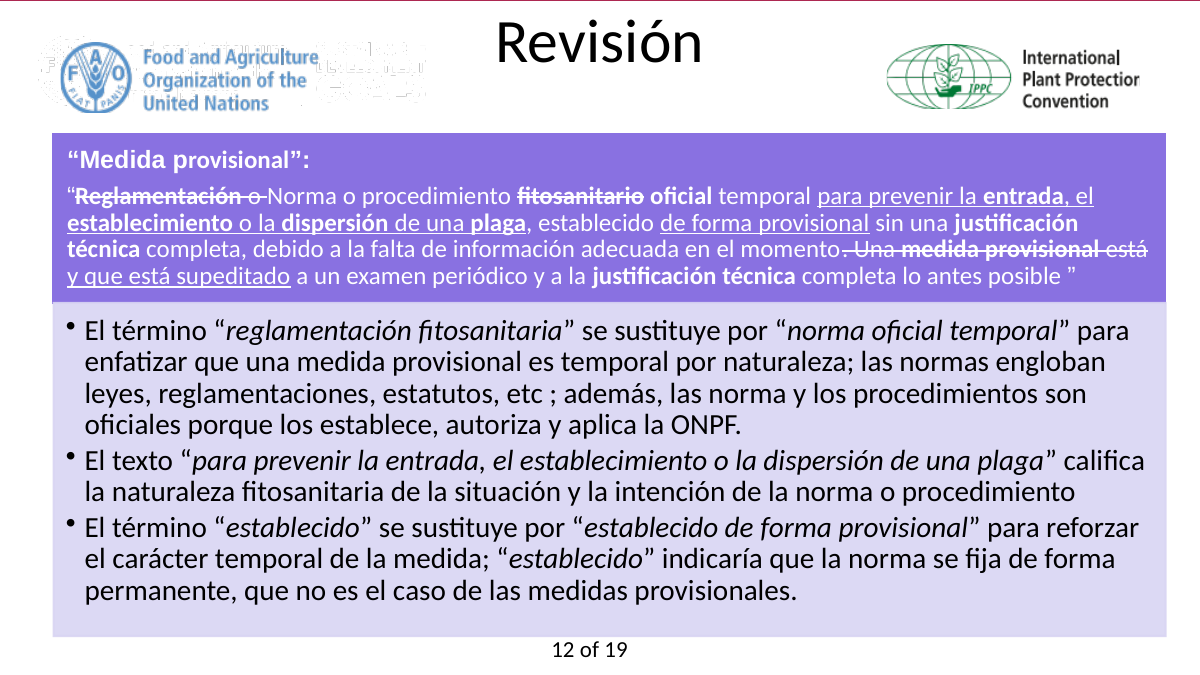

Revisión
“Medida provisional”:
“Reglamentación o Norma o procedimiento fitosanitario oficial temporal para prevenir la entrada, el establecimiento o la dispersión de una plaga, establecido de forma provisional sin una justificación técnica completa, debido a la falta de información adecuada en el momento. Una medida provisional está y que está supeditado a un examen periódico y a la justificación técnica completa lo antes posible ”
El término “reglamentación fitosanitaria” se sustituye por “norma oficial temporal” para enfatizar que una medida provisional es temporal por naturaleza; las normas engloban leyes, reglamentaciones, estatutos, etc ; además, las norma y los procedimientos son oficiales porque los establece, autoriza y aplica la ONPF.
El texto “para prevenir la entrada, el establecimiento o la dispersión de una plaga” califica la naturaleza fitosanitaria de la situación y la intención de la norma o procedimiento
El término “establecido” se sustituye por “establecido de forma provisional” para reforzar el carácter temporal de la medida; “establecido” indicaría que la norma se fija de forma permanente, que no es el caso de las medidas provisionales.
12 of 19